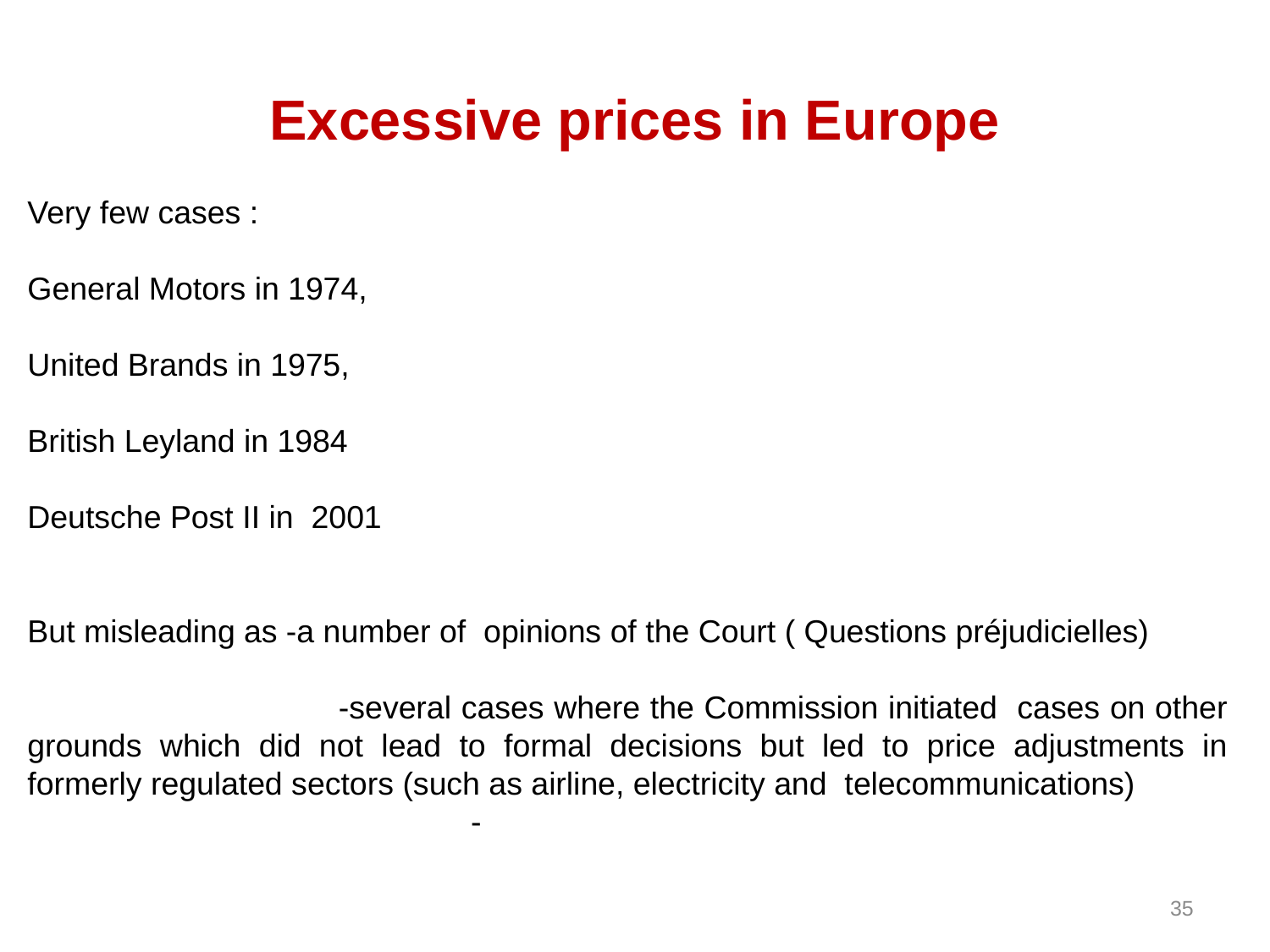

# Excessive prices in Europe
Very few cases :

General Motors in 1974,

United Brands in 1975,

British Leyland in 1984

Deutsche Post II in  2001

But misleading as -a number of  opinions of the Court ( Questions préjudicielles)

                               -several cases where the Commission initiated  cases on other grounds which did not lead to formal decisions but led to price adjustments in formerly regulated sectors (such as airline, electricity and  telecommunications)
			       -

35